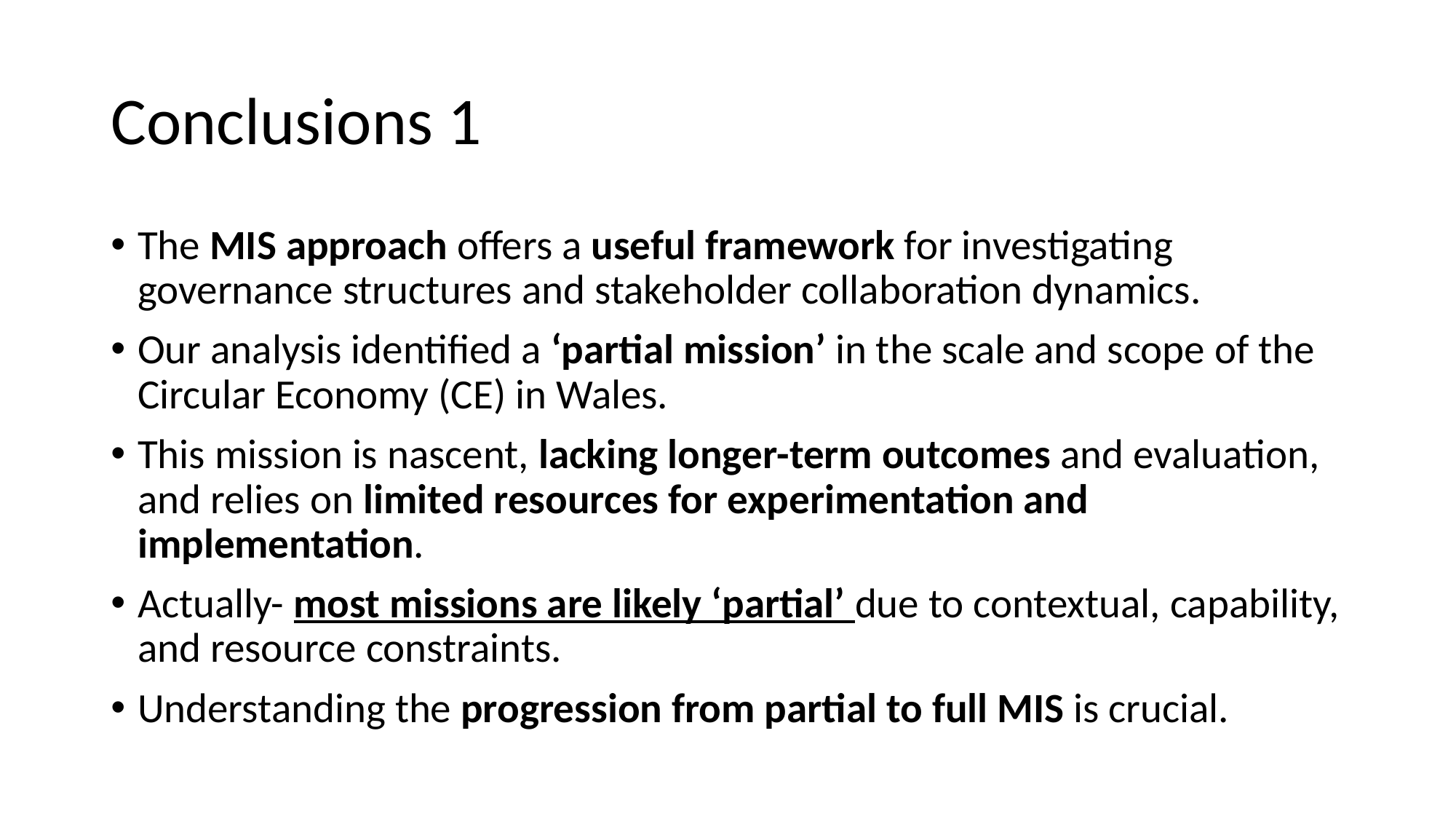

# Conclusions 1
The MIS approach offers a useful framework for investigating governance structures and stakeholder collaboration dynamics.
Our analysis identified a ‘partial mission’ in the scale and scope of the Circular Economy (CE) in Wales.
This mission is nascent, lacking longer-term outcomes and evaluation, and relies on limited resources for experimentation and implementation.
Actually- most missions are likely ‘partial’ due to contextual, capability, and resource constraints.
Understanding the progression from partial to full MIS is crucial.